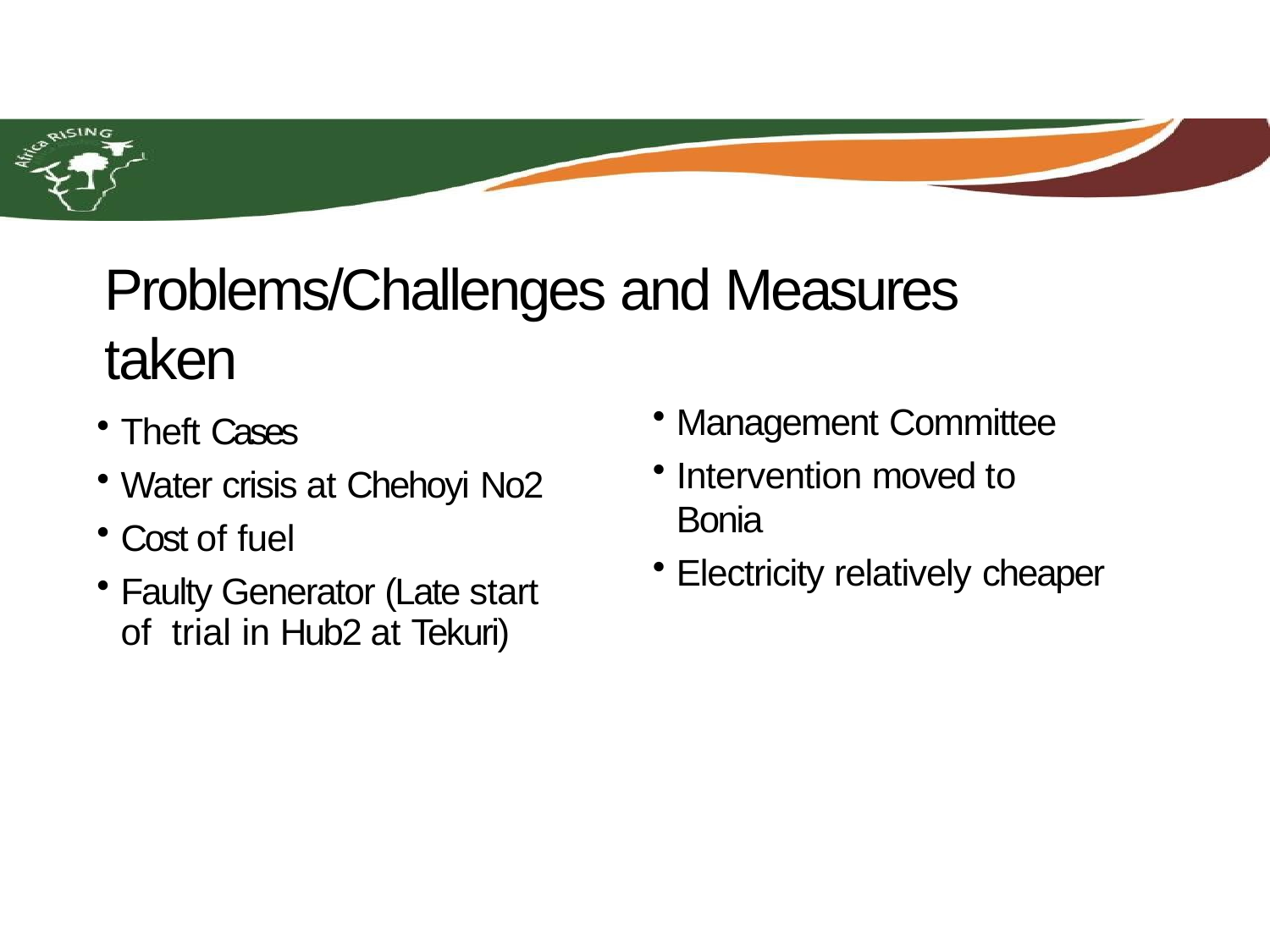

# Problems/Challenges and Measures taken
Management Committee
Intervention moved to Bonia
Electricity relatively cheaper
Theft Cases
Water crisis at Chehoyi No2
Cost of fuel
Faulty Generator (Late start of  trial in Hub2 at Tekuri)